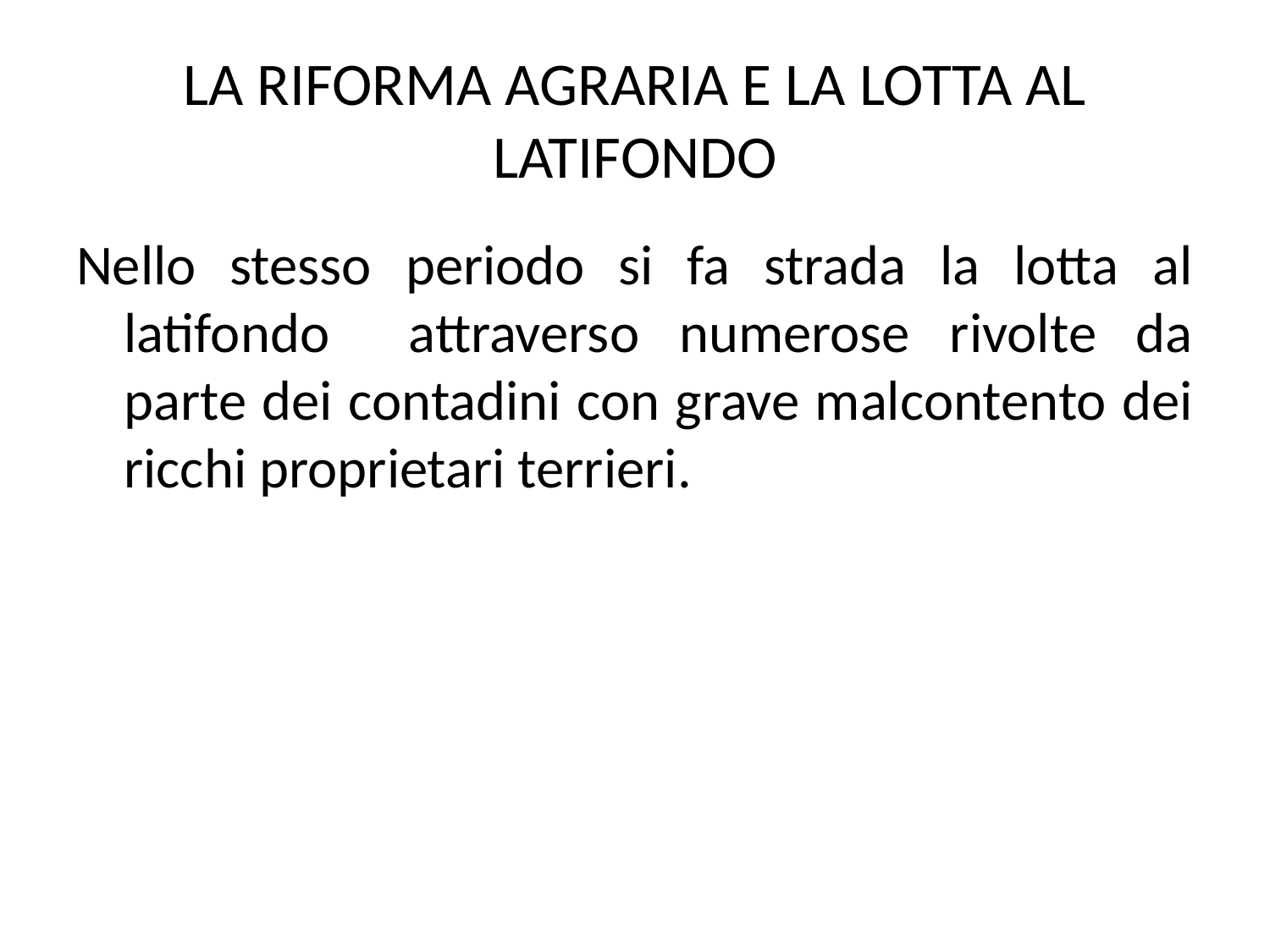

# LA RIFORMA AGRARIA E LA LOTTA AL LATIFONDO
Nello stesso periodo si fa strada la lotta al latifondo  attraverso numerose rivolte da parte dei contadini con grave malcontento dei ricchi proprietari terrieri.